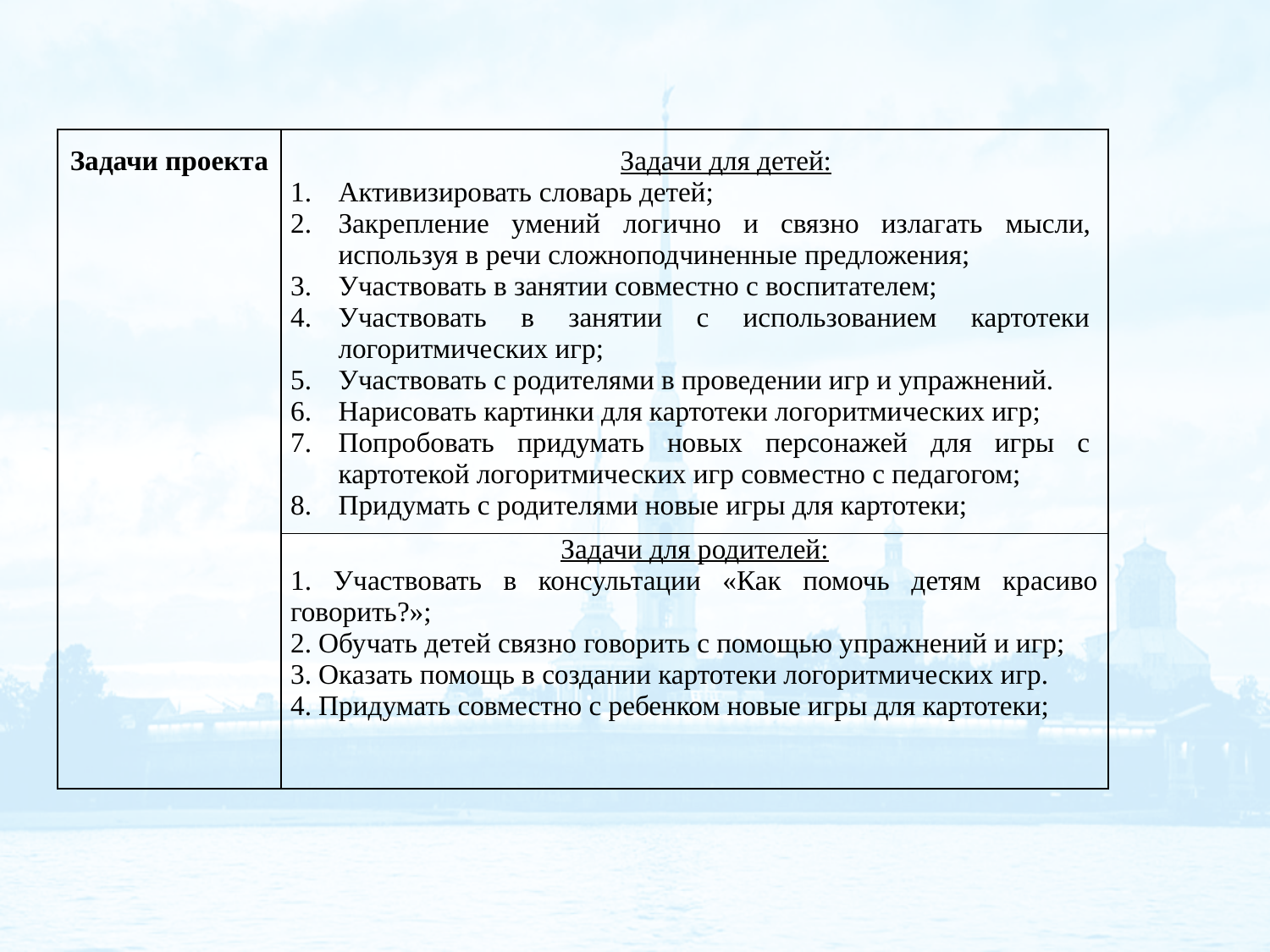

| Задачи проекта | Задачи для детей: Активизировать словарь детей; Закрепление умений логично и связно излагать мысли, используя в речи сложноподчиненные предложения; Участвовать в занятии совместно с воспитателем; Участвовать в занятии с использованием картотеки логоритмических игр; Участвовать с родителями в проведении игр и упражнений. Нарисовать картинки для картотеки логоритмических игр; Попробовать придумать новых персонажей для игры с картотекой логоритмических игр совместно с педагогом; Придумать с родителями новые игры для картотеки; |
| --- | --- |
|  | Задачи для родителей: 1. Участвовать в консультации «Как помочь детям красиво говорить?»; 2. Обучать детей связно говорить с помощью упражнений и игр; 3. Оказать помощь в создании картотеки логоритмических игр. 4. Придумать совместно с ребенком новые игры для картотеки; |